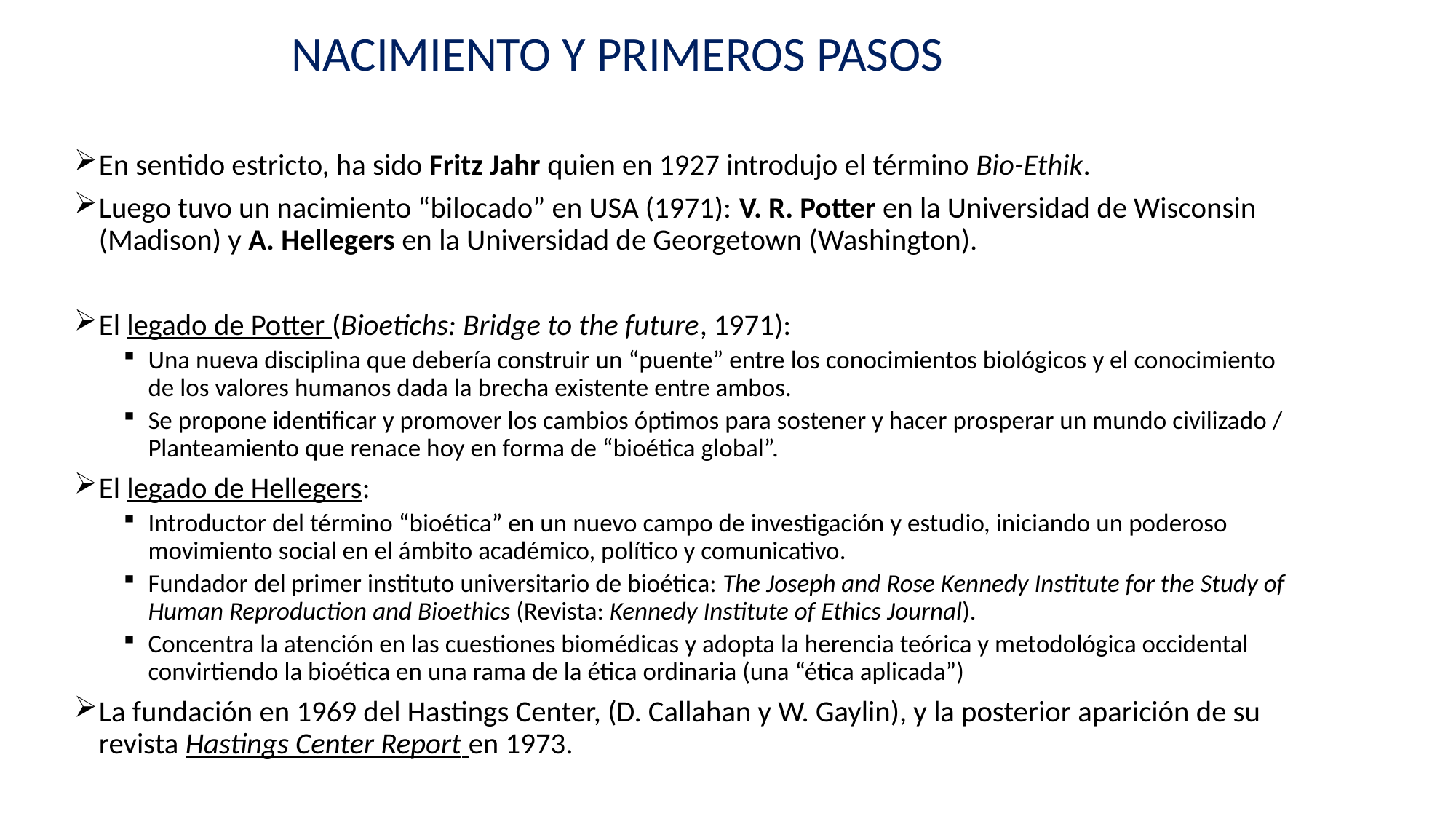

# NACIMIENTO Y PRIMEROS PASOS

En sentido estricto, ha sido Fritz Jahr quien en 1927 introdujo el término Bio-Ethik.
Luego tuvo un nacimiento “bilocado” en USA (1971): V. R. Potter en la Universidad de Wisconsin (Madison) y A. Hellegers en la Universidad de Georgetown (Washington).

El legado de Potter (Bioetichs: Bridge to the future, 1971):
Una nueva disciplina que debería construir un “puente” entre los conocimientos biológicos y el conocimiento de los valores humanos dada la brecha existente entre ambos.
Se propone identificar y promover los cambios óptimos para sostener y hacer prosperar un mundo civilizado / Planteamiento que renace hoy en forma de “bioética global”.
El legado de Hellegers:
Introductor del término “bioética” en un nuevo campo de investigación y estudio, iniciando un poderoso movimiento social en el ámbito académico, político y comunicativo.
Fundador del primer instituto universitario de bioética: The Joseph and Rose Kennedy Institute for the Study of Human Reproduction and Bioethics (Revista: Kennedy Institute of Ethics Journal).
Concentra la atención en las cuestiones biomédicas y adopta la herencia teórica y metodológica occidental convirtiendo la bioética en una rama de la ética ordinaria (una “ética aplicada”)
La fundación en 1969 del Hastings Center, (D. Callahan y W. Gaylin), y la posterior aparición de su revista Hastings Center Report en 1973.